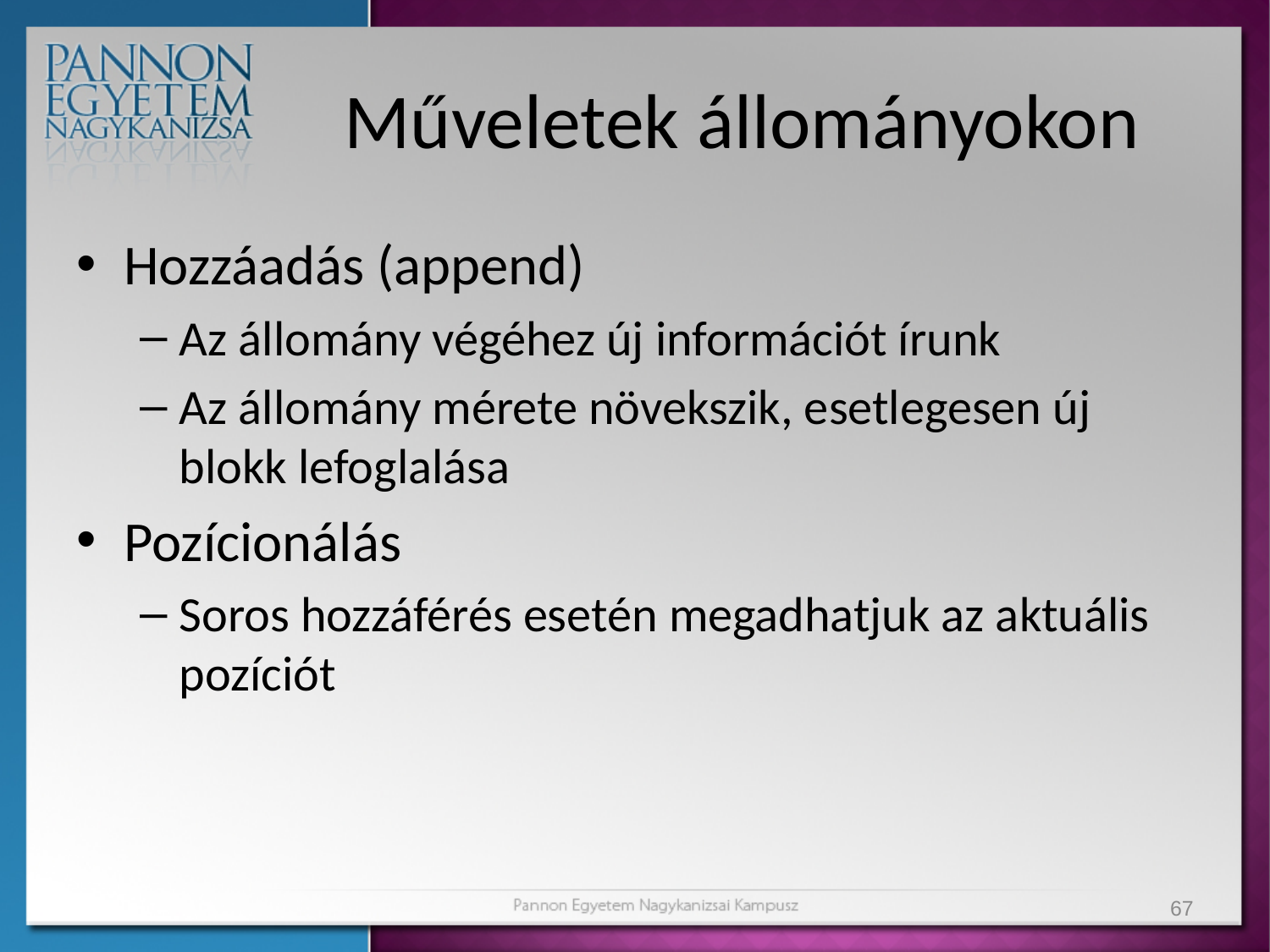

# Műveletek állományokon
Hozzáadás (append)
Az állomány végéhez új információt írunk
Az állomány mérete növekszik, esetlegesen új blokk lefoglalása
Pozícionálás
Soros hozzáférés esetén megadhatjuk az aktuális pozíciót
67